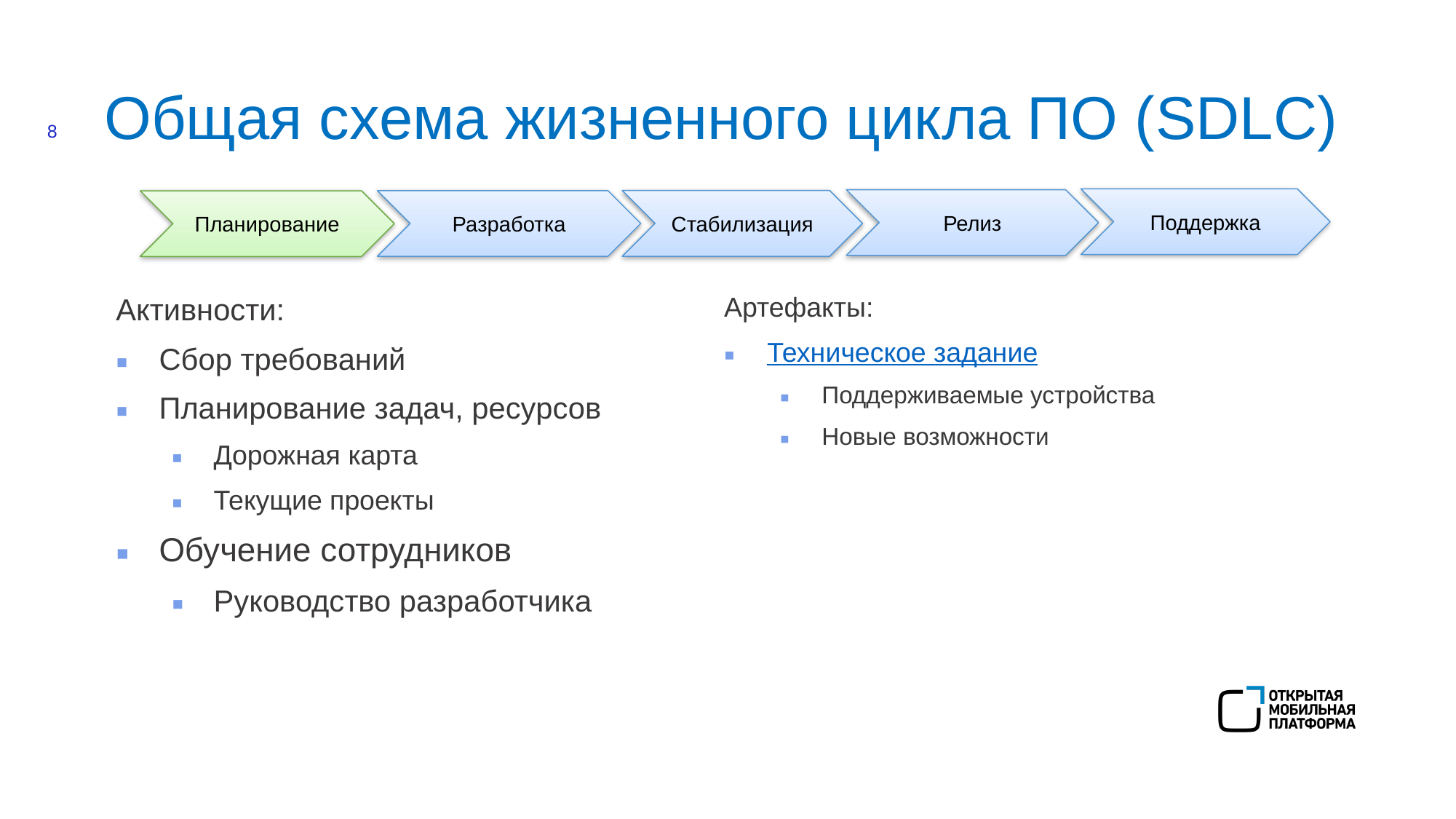

8
# Общая схема жизненного цикла ПО (SDLC)
Поддержка
Релиз
Стабилизация
Разработка
Планирование
Артефакты:
Техническое задание
Поддерживаемые устройства
Новые возможности
Активности:
Сбор требований
Планирование задач, ресурсов
Дорожная карта
Текущие проекты
Обучение сотрудников
Руководство разработчика